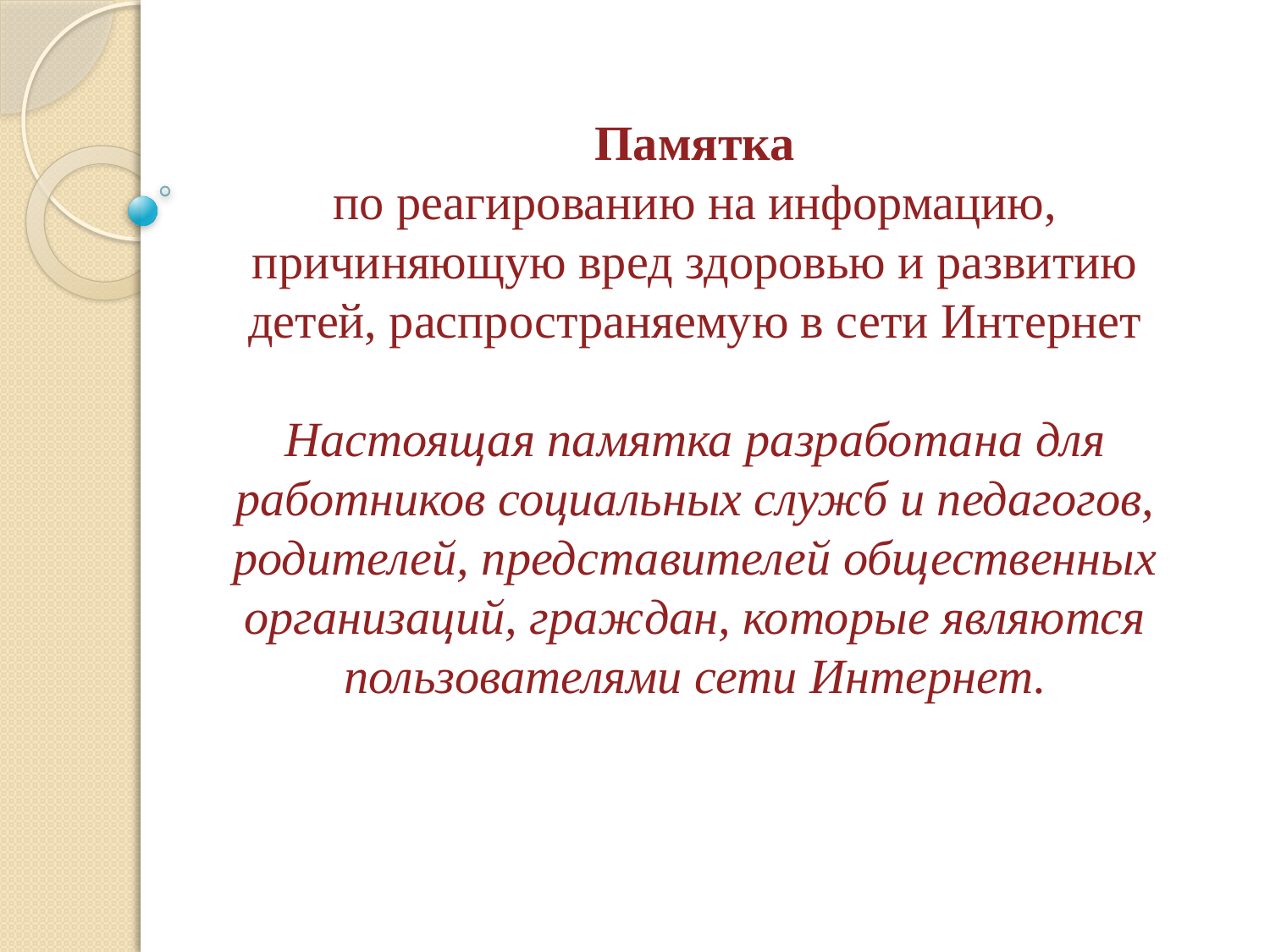

Памятка
по реагированию на информацию, причиняющую вред здоровью и развитию детей, распространяемую в сети Интернет

Настоящая памятка разработана для работников социальных служб и педагогов, родителей, представителей общественных организаций, граждан, которые являются пользователями сети Интернет.